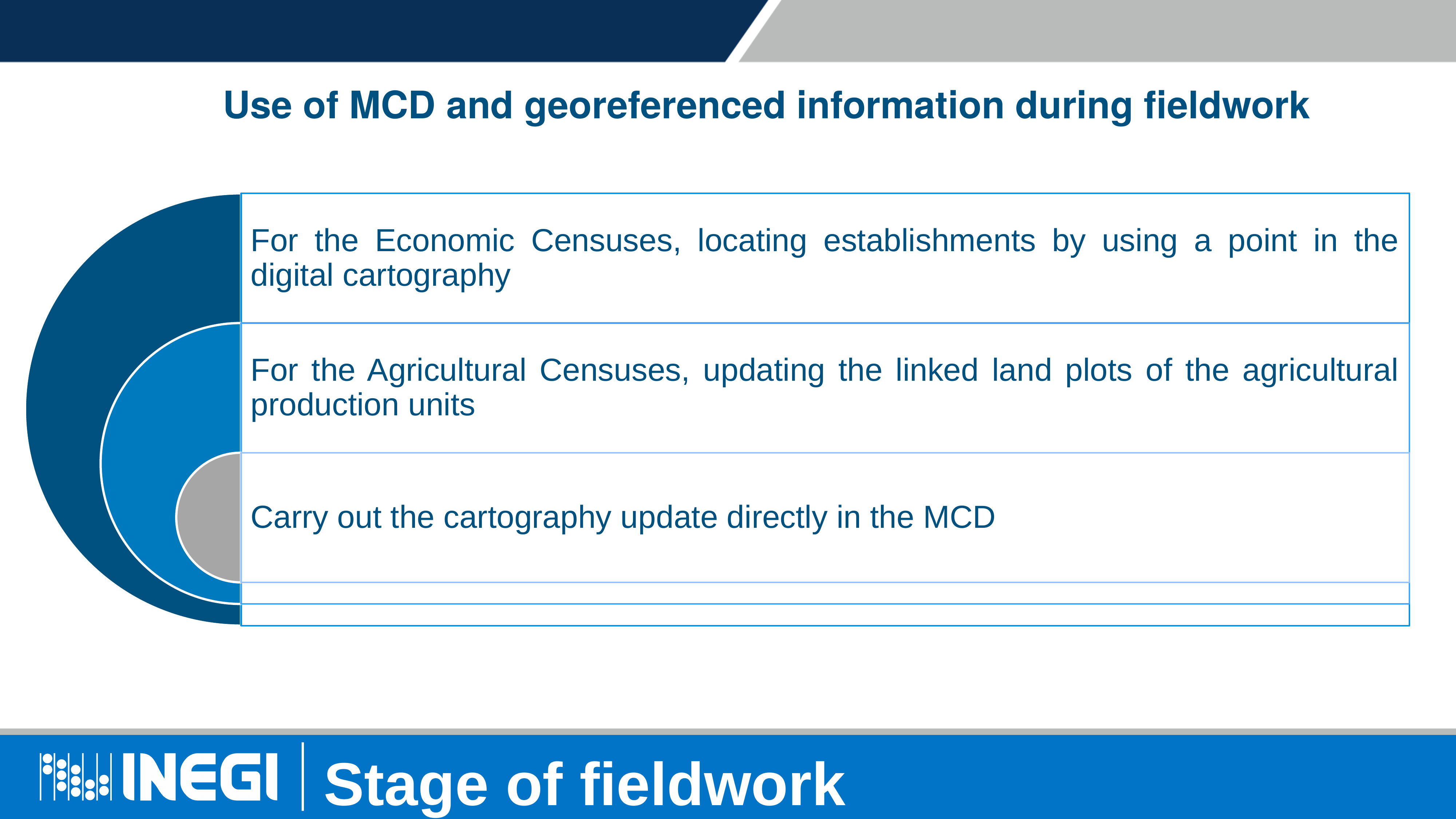

Use of MCD and georeferenced information during fieldwork
For the Economic Censuses, locating establishments by using a point in the digital cartography
For the Agricultural Censuses, updating the linked land plots of the agricultural production units
Carry out the cartography update directly in the MCD
# Stage of fieldwork